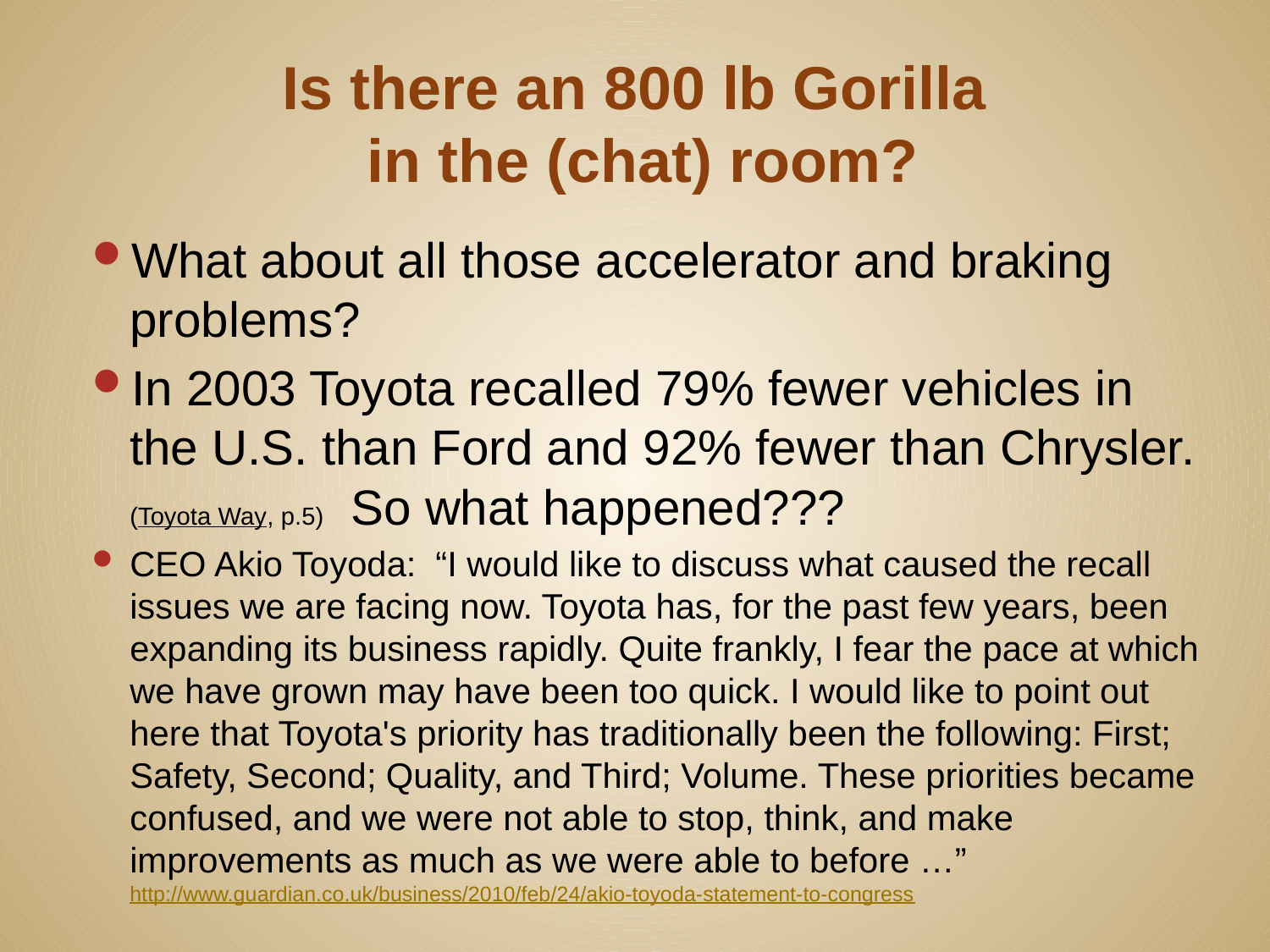

# Is there an 800 lb Gorilla in the (chat) room?
What about all those accelerator and braking problems?
In 2003 Toyota recalled 79% fewer vehicles in the U.S. than Ford and 92% fewer than Chrysler. (Toyota Way, p.5)  So what happened???
CEO Akio Toyoda:  “I would like to discuss what caused the recall issues we are facing now. Toyota has, for the past few years, been expanding its business rapidly. Quite frankly, I fear the pace at which we have grown may have been too quick. I would like to point out here that Toyota's priority has traditionally been the following: First; Safety, Second; Quality, and Third; Volume. These priorities became confused, and we were not able to stop, think, and make improvements as much as we were able to before …” http://www.guardian.co.uk/business/2010/feb/24/akio-toyoda-statement-to-congress